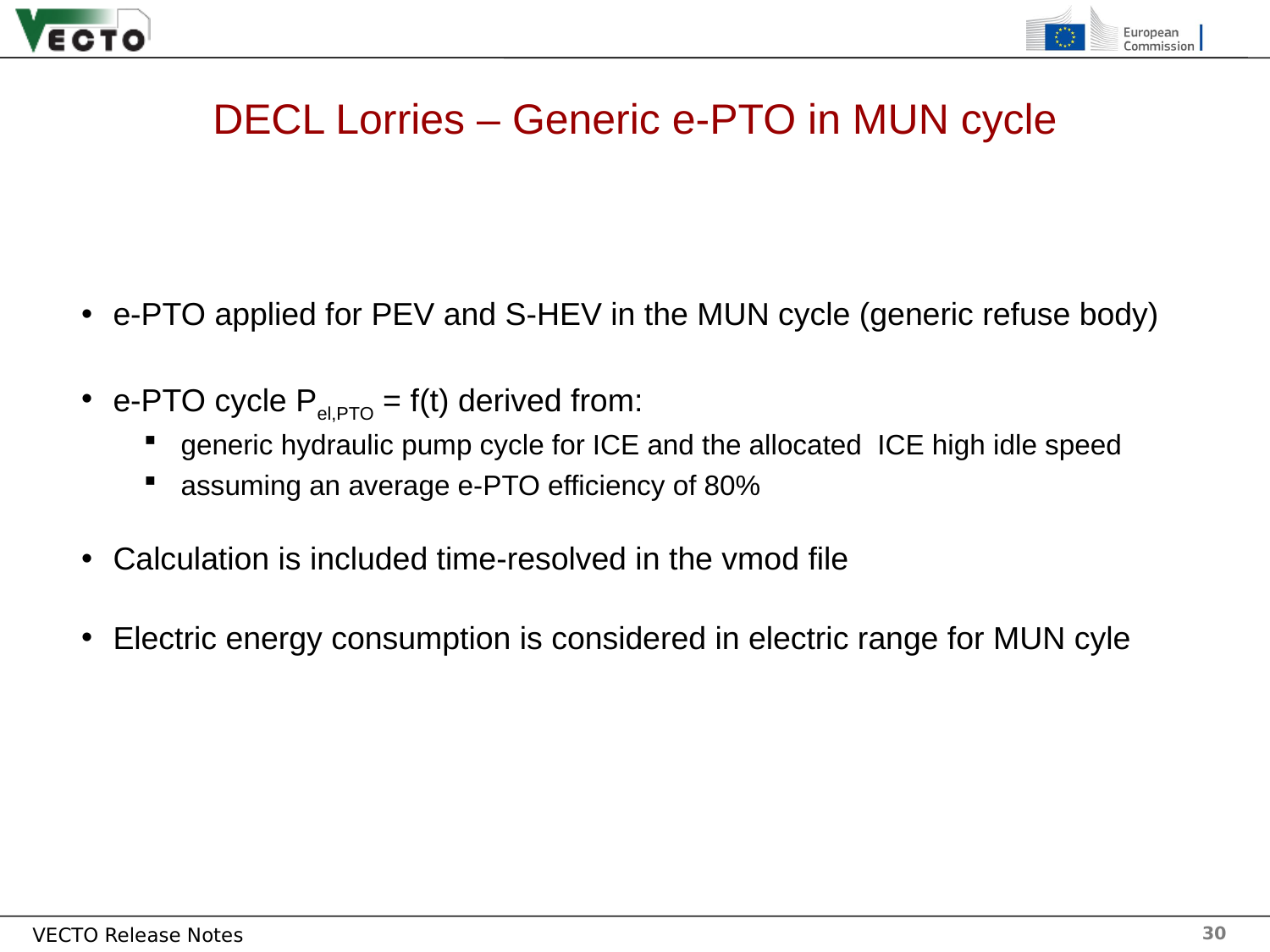

# DECL Lorries – Generic e-PTO in MUN cycle
30
e-PTO applied for PEV and S-HEV in the MUN cycle (generic refuse body)
e-PTO cycle Pel,PTO = f(t) derived from:
generic hydraulic pump cycle for ICE and the allocated  ICE high idle speed
assuming an average e-PTO efficiency of 80%
Calculation is included time-resolved in the vmod file
Electric energy consumption is considered in electric range for MUN cyle